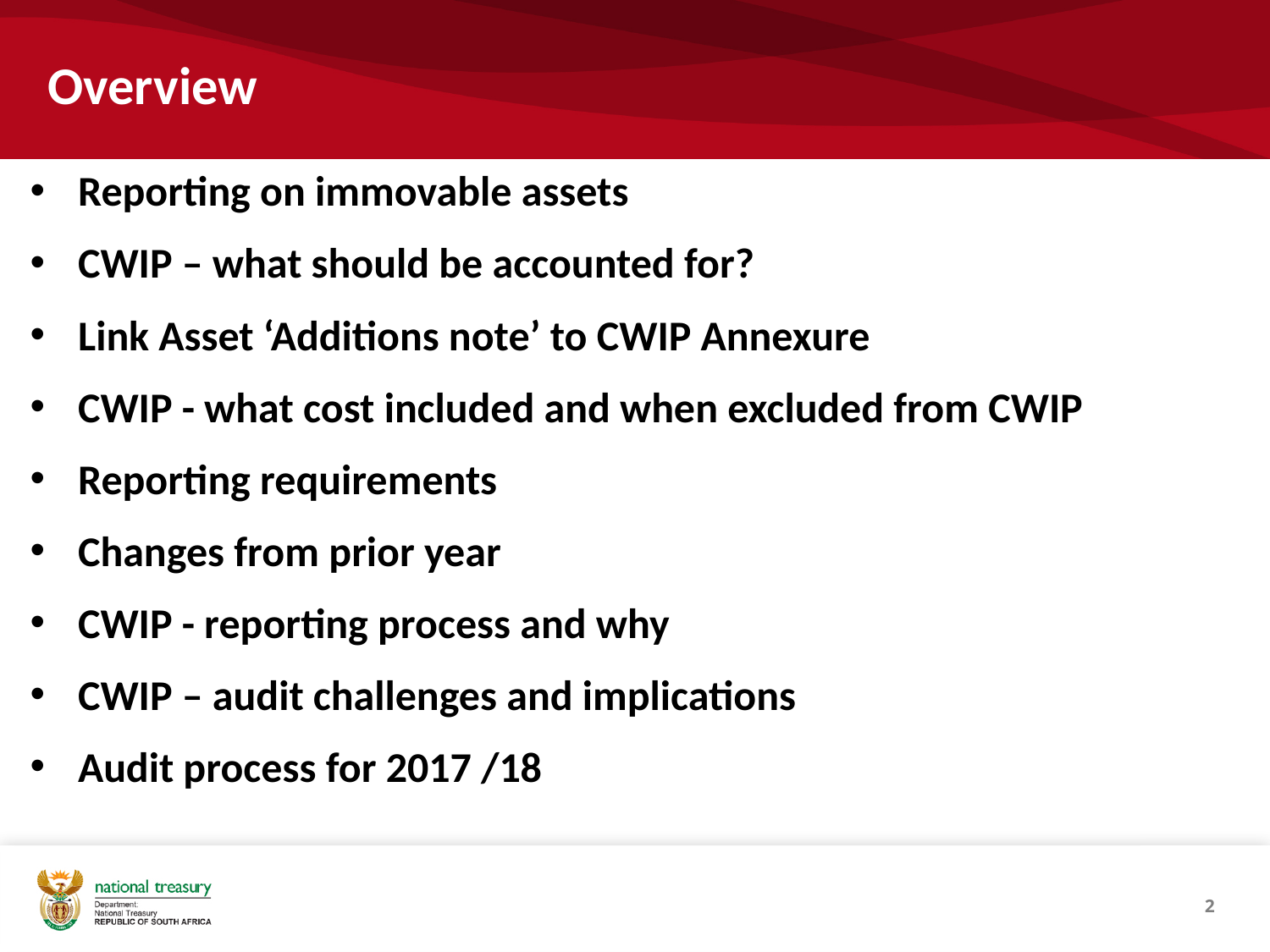

# Overview
Reporting on immovable assets
CWIP – what should be accounted for?
Link Asset ‘Additions note’ to CWIP Annexure
CWIP - what cost included and when excluded from CWIP
Reporting requirements
Changes from prior year
CWIP - reporting process and why
CWIP – audit challenges and implications
Audit process for 2017 /18

2